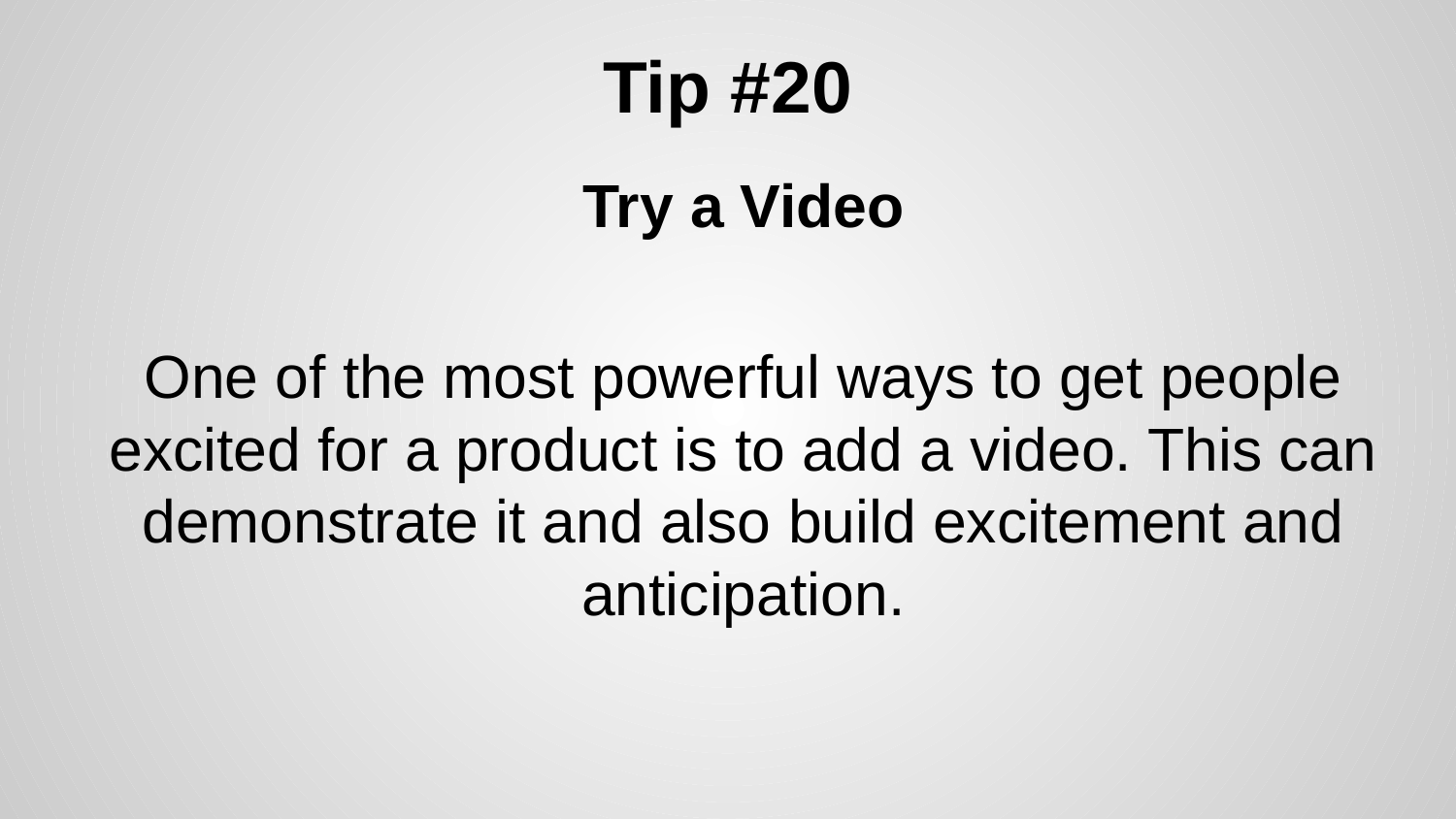

# Tip #20

Try a Video

One of the most powerful ways to get people excited for a product is to add a video. This can demonstrate it and also build excitement and anticipation.